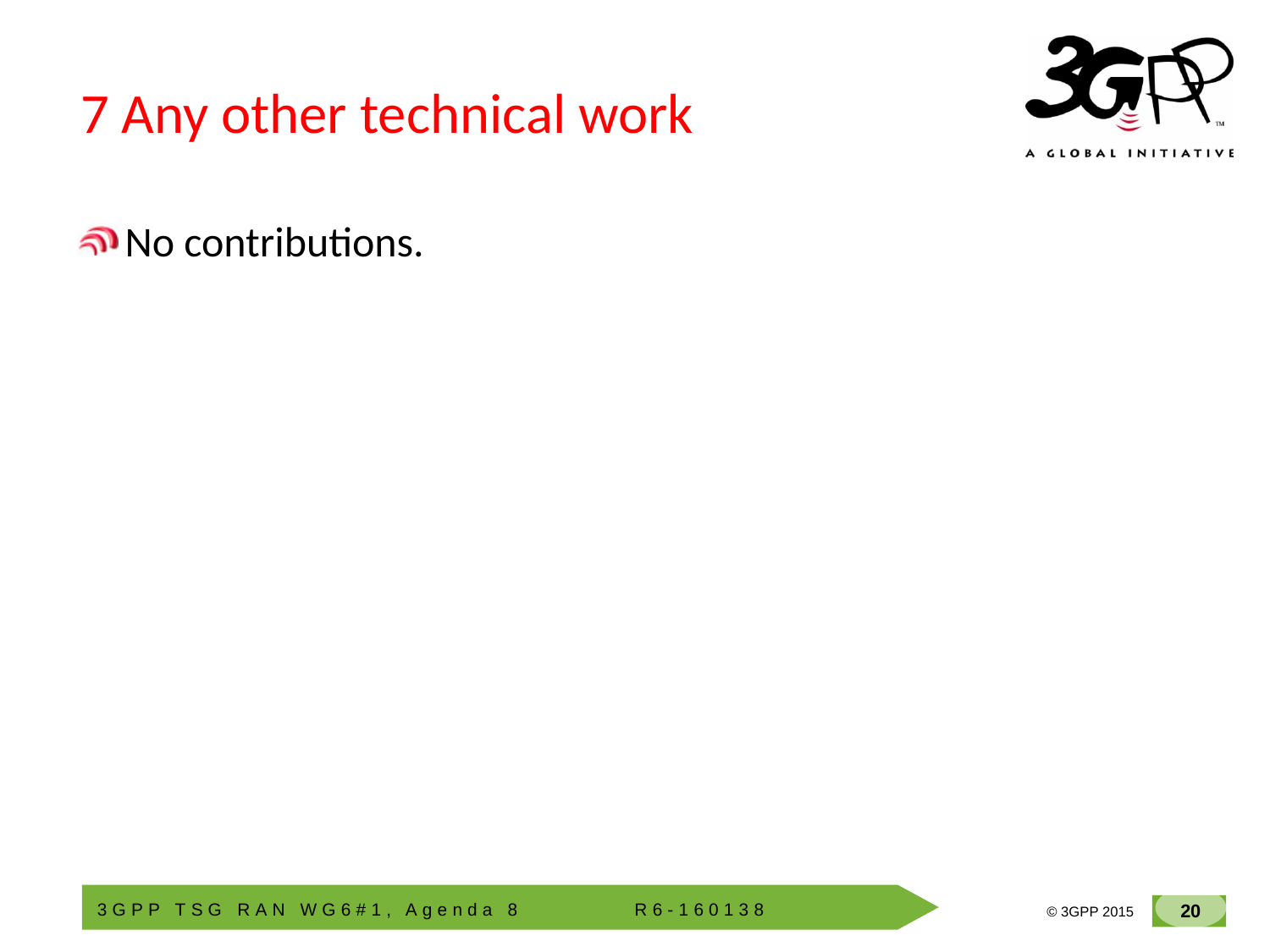

# 7 Any other technical work
No contributions.